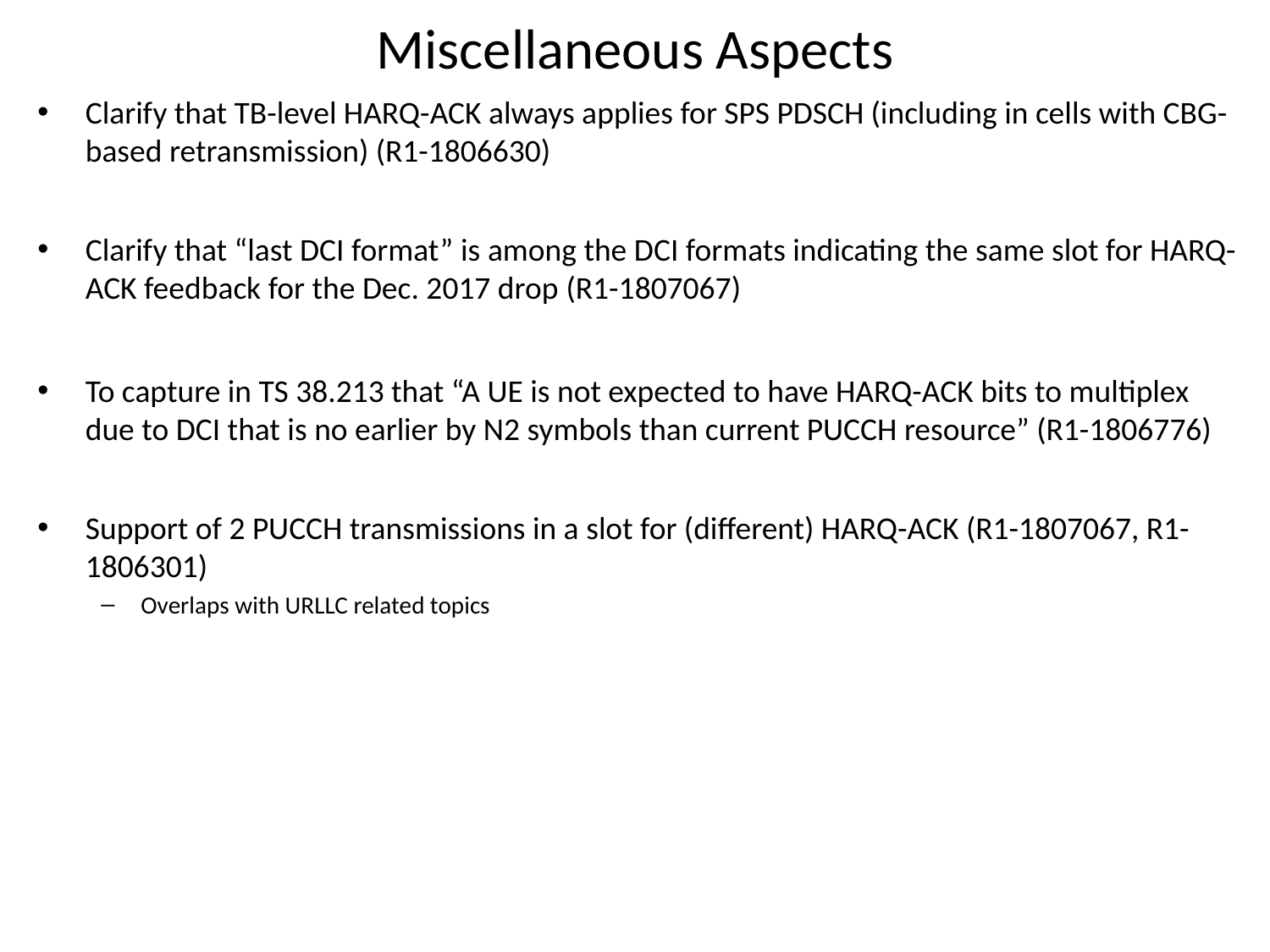

# Miscellaneous Aspects
Clarify that TB-level HARQ-ACK always applies for SPS PDSCH (including in cells with CBG-based retransmission) (R1-1806630)

Clarify that “last DCI format” is among the DCI formats indicating the same slot for HARQ-ACK feedback for the Dec. 2017 drop (R1-1807067)

To capture in TS 38.213 that “A UE is not expected to have HARQ-ACK bits to multiplex due to DCI that is no earlier by N2 symbols than current PUCCH resource” (R1-1806776)

Support of 2 PUCCH transmissions in a slot for (different) HARQ-ACK (R1-1807067, R1-1806301)
Overlaps with URLLC related topics